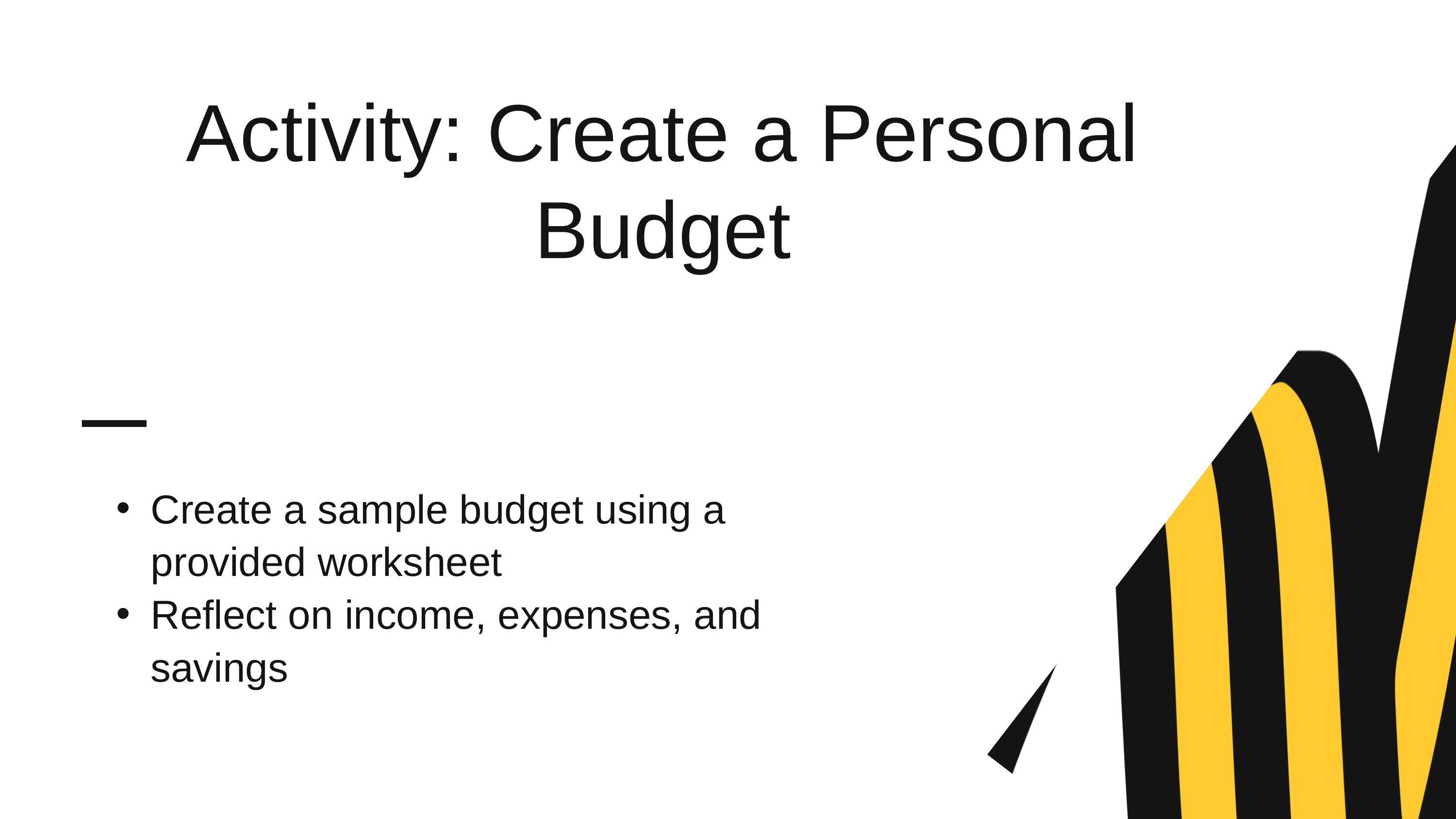

Activity: Create a Personal Budget

Create a sample budget using a provided worksheet
Reflect on income, expenses, and savings